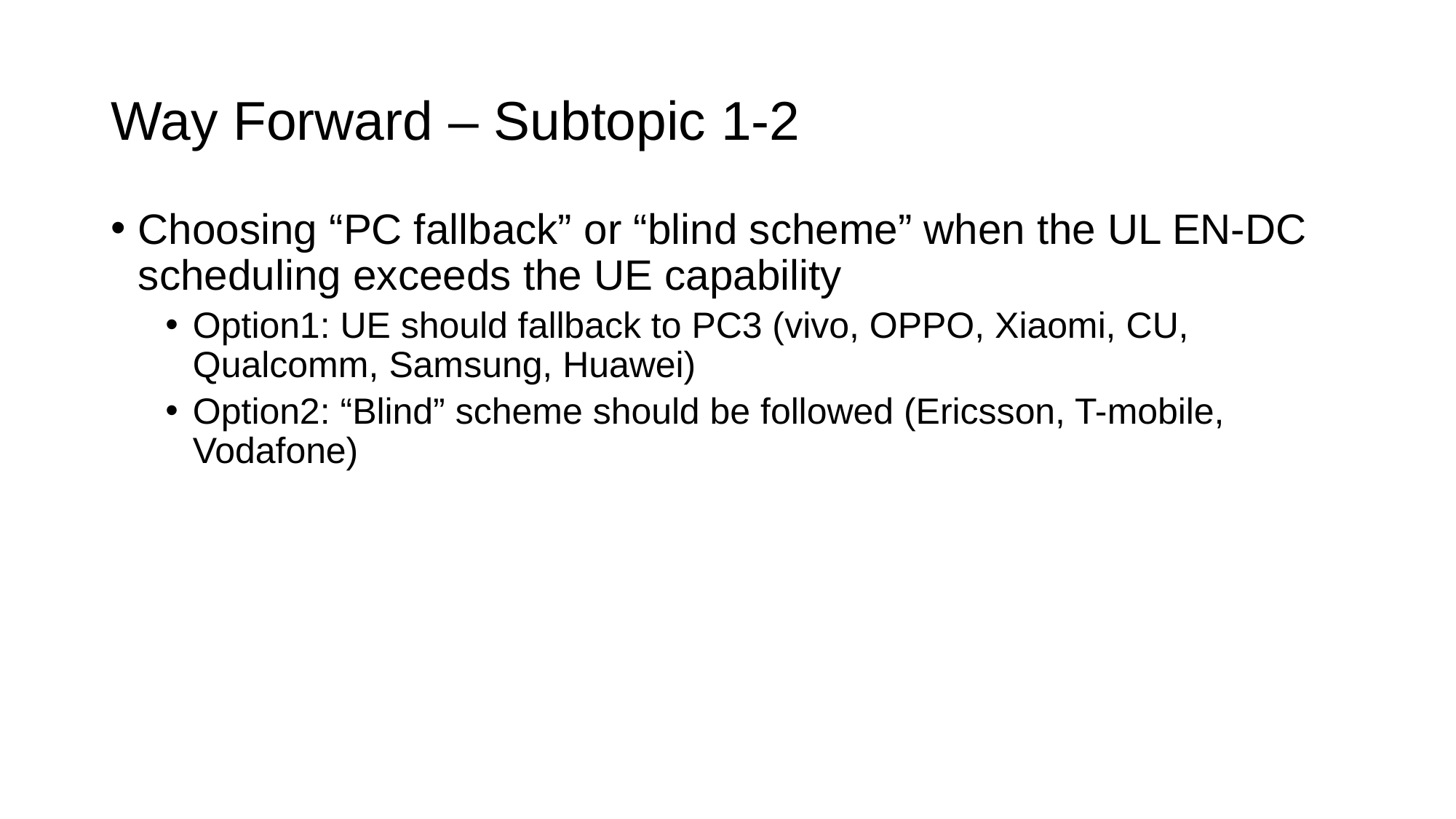

# Way Forward – Subtopic 1-2
Choosing “PC fallback” or “blind scheme” when the UL EN-DC scheduling exceeds the UE capability
Option1: UE should fallback to PC3 (vivo, OPPO, Xiaomi, CU, Qualcomm, Samsung, Huawei)
Option2: “Blind” scheme should be followed (Ericsson, T-mobile, Vodafone)